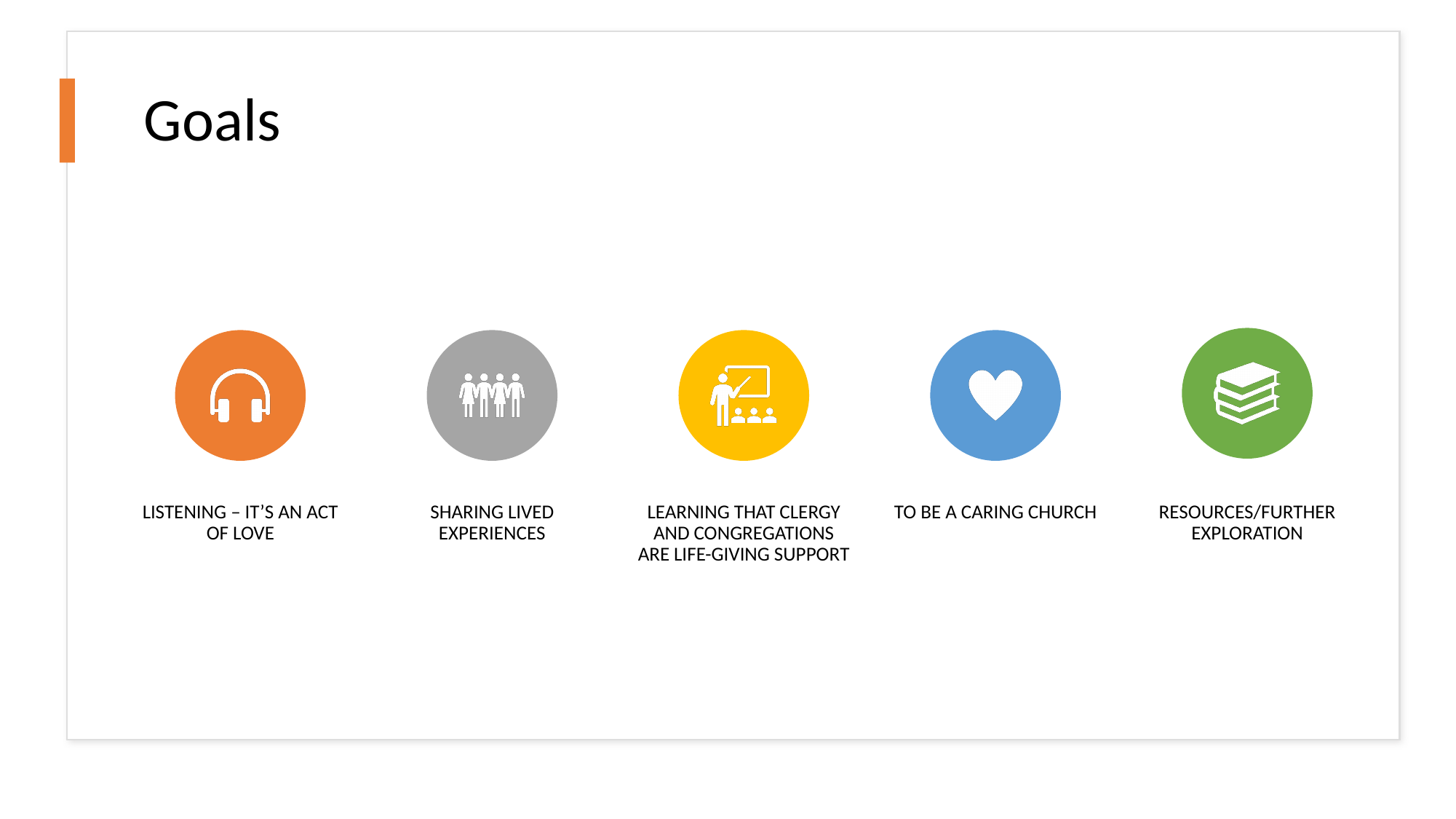

# Goals

Listening – It’s an act of love
Sharing Lived Experiences
Learning that clergy and congregations are life-giving support
to be a caring church
Resources/Further Exploration